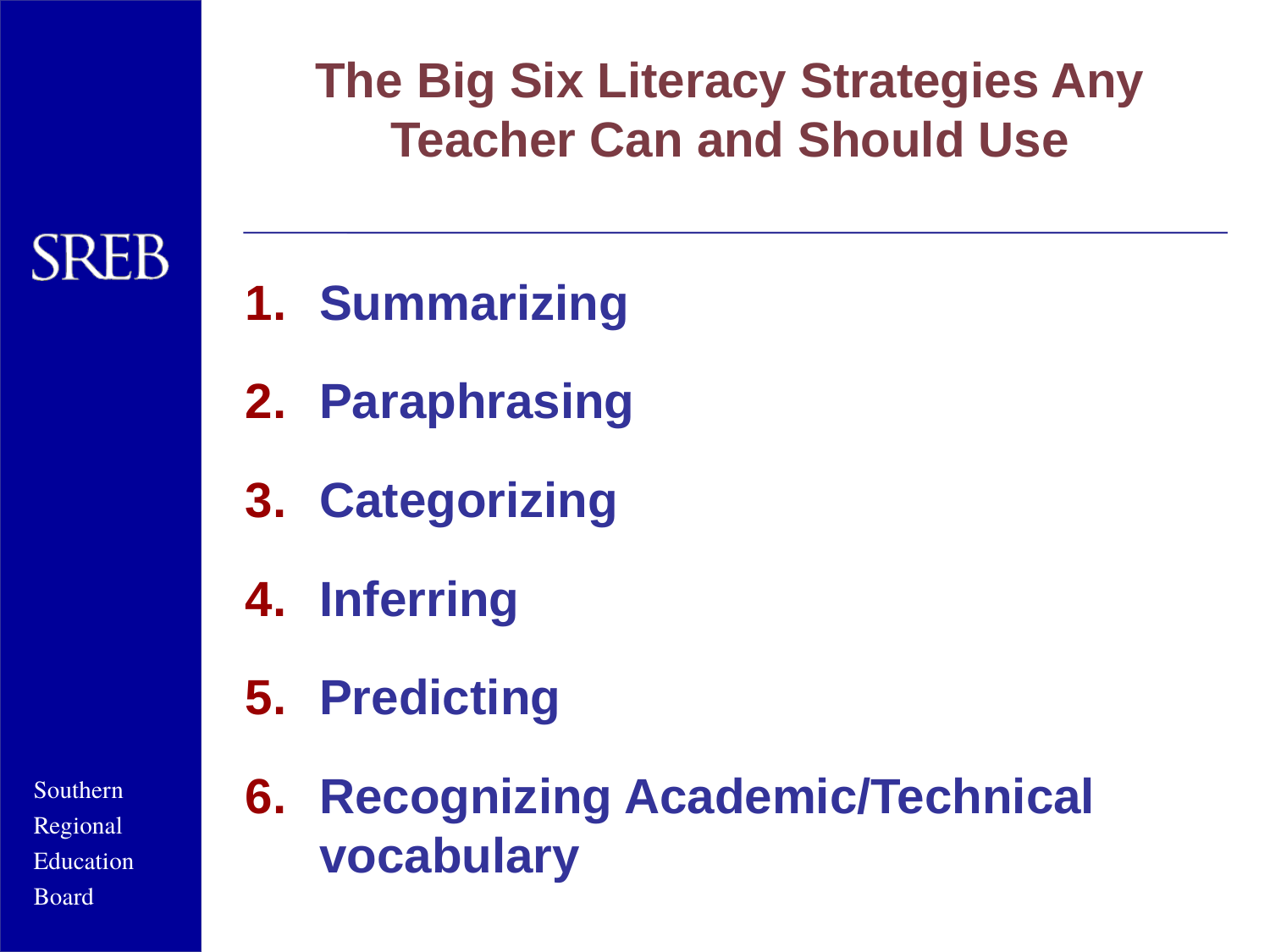

The Big Six Literacy Strategies Any Teacher Can and Should Use
Summarizing

Paraphrasing

Categorizing

Inferring

Predicting

Recognizing Academic/Technical     vocabulary